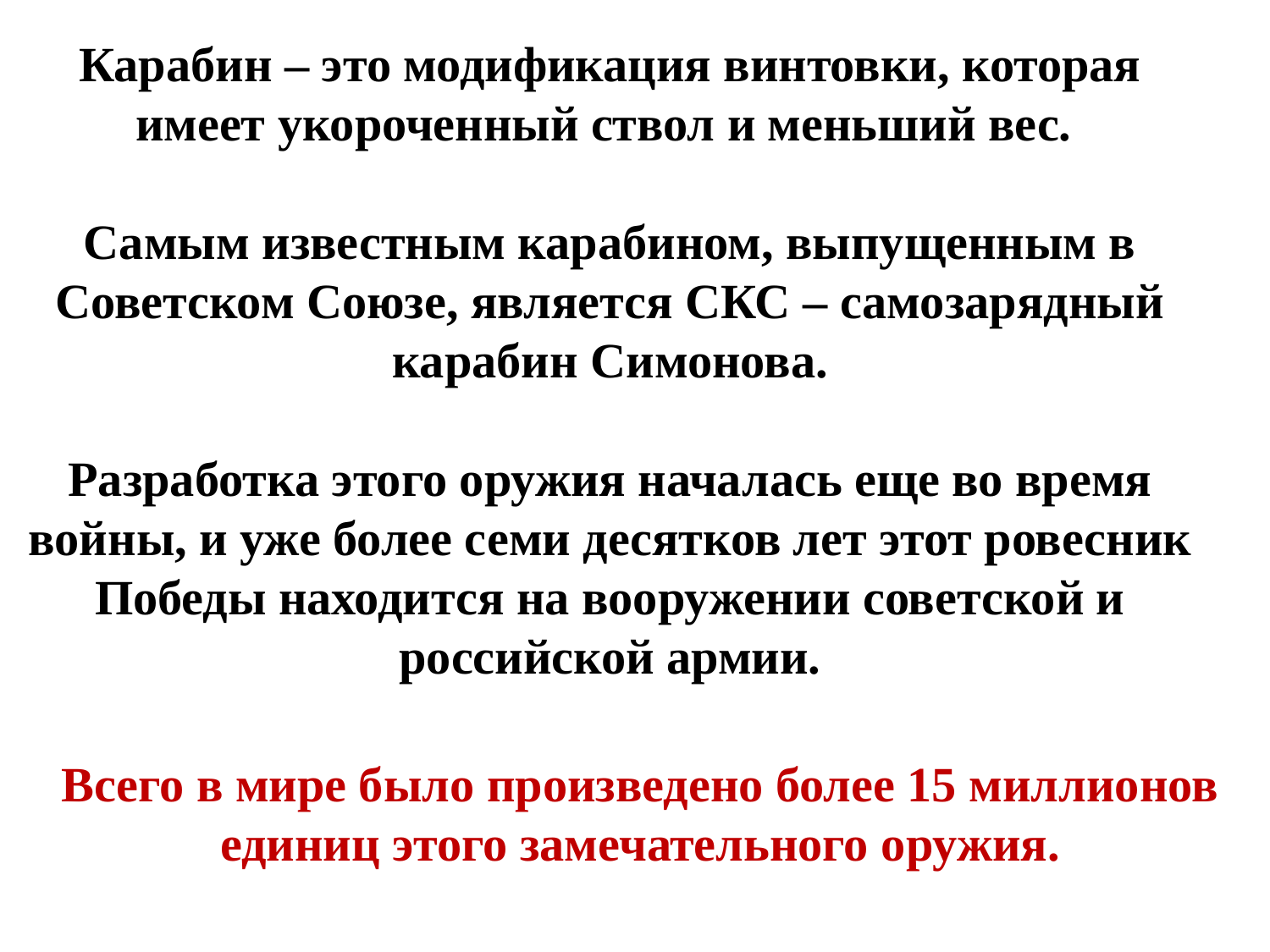

Карабин – это модификация винтовки, которая имеет укороченный ствол и меньший вес.

Самым известным карабином, выпущенным в Советском Союзе, является СКС – самозарядный карабин Симонова.

Разработка этого оружия началась еще во время войны, и уже более семи десятков лет этот ровесник Победы находится на вооружении советской и российской армии.
Всего в мире было произведено более 15 миллионов единиц этого замечательного оружия.